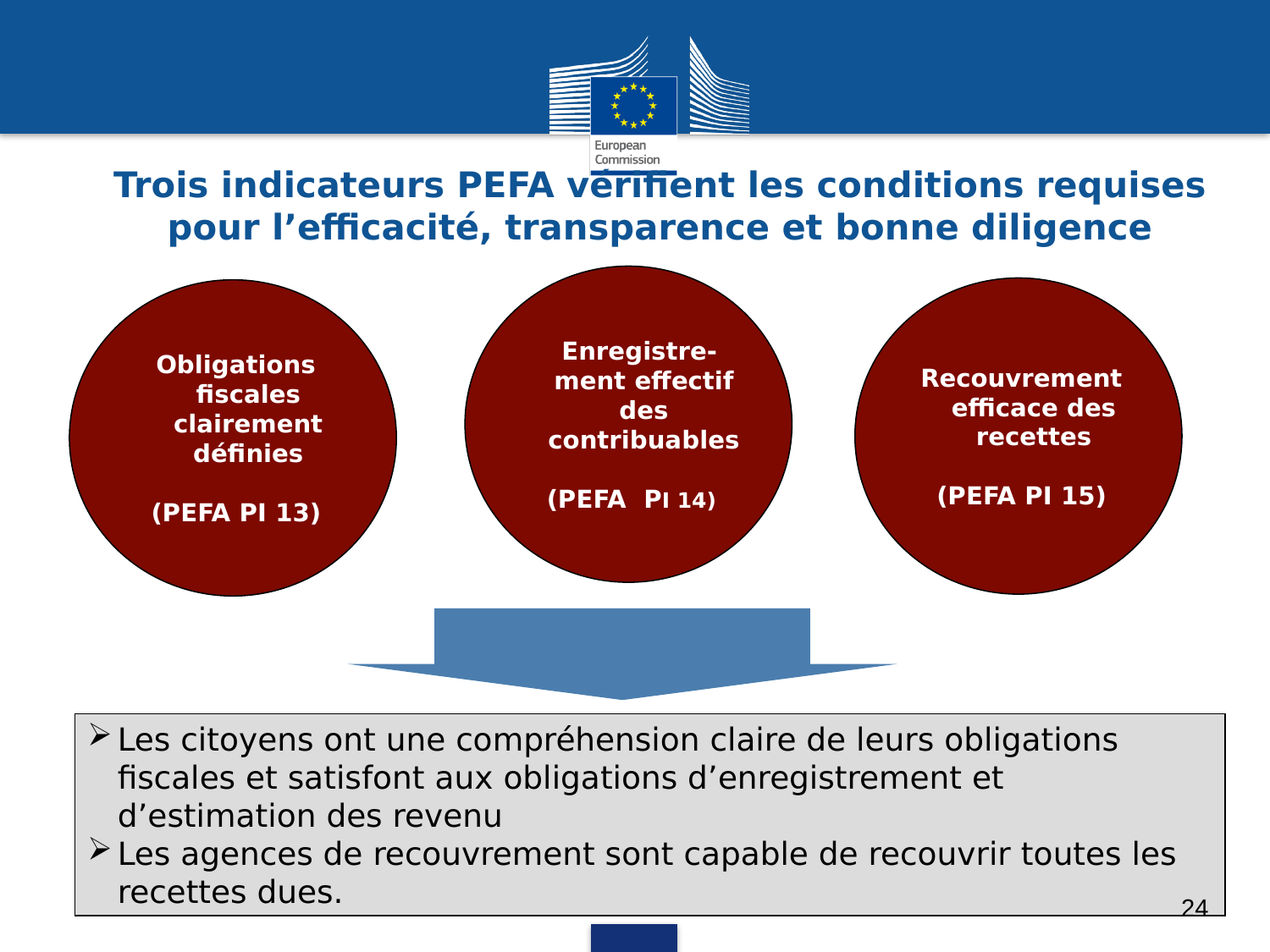

Running Head 12-Point Plain, Title Case
# Trois indicateurs PEFA vérifient les conditions requises pour l’efficacité, transparence et bonne diligence
  Enregistre-ment effectif des contribuables

(PEFA  PI 14)
Recouvrement efficace des recettes

(PEFA PI 15)
Obligations fiscales clairement définies

(PEFA PI 13)

Les citoyens ont une compréhension claire de leurs obligations fiscales et satisfont aux obligations d’enregistrement et d’estimation des revenu
Les agences de recouvrement sont capable de recouvrir toutes les recettes dues.
24